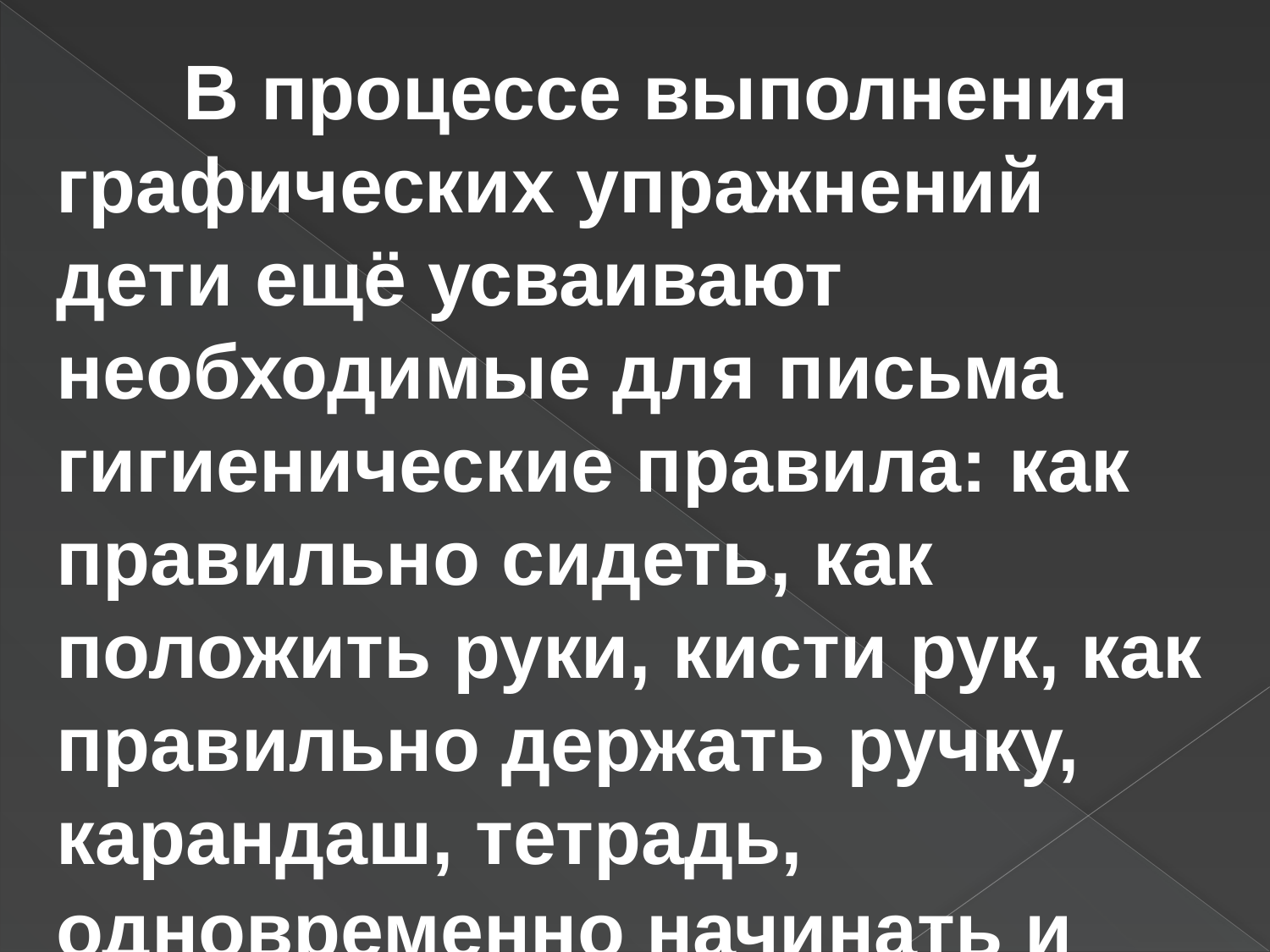

В процессе выполнения графических упражнений дети ещё усваивают необходимые для письма гигиенические правила: как правильно сидеть, как положить руки, кисти рук, как правильно держать ручку, карандаш, тетрадь, одновременно начинать и заканчивать работу.